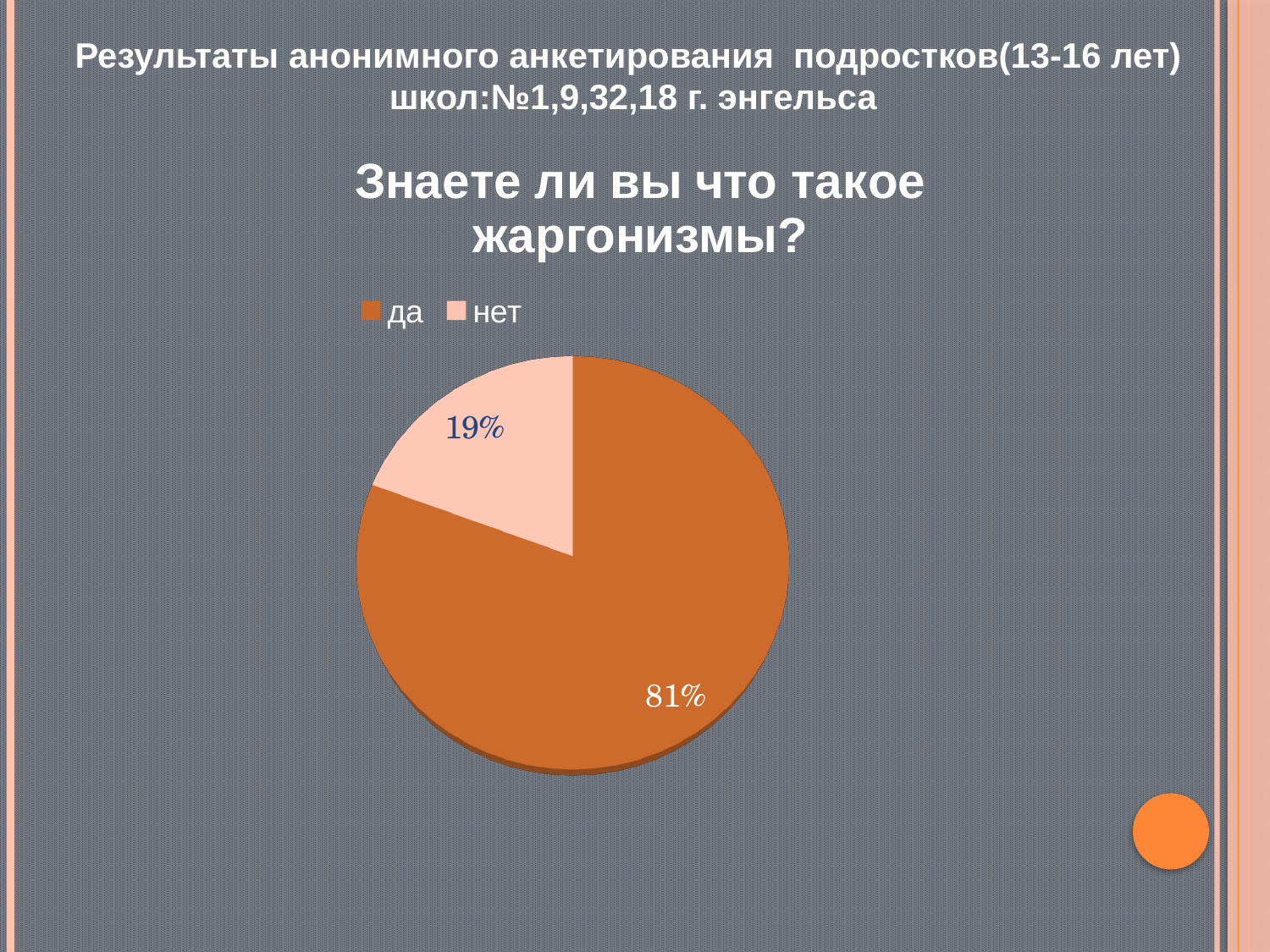

Результаты анонимного анкетирования  подростков(13-16 лет)
школ:№1,9,32,18 г. энгельса

[unsupported chart]